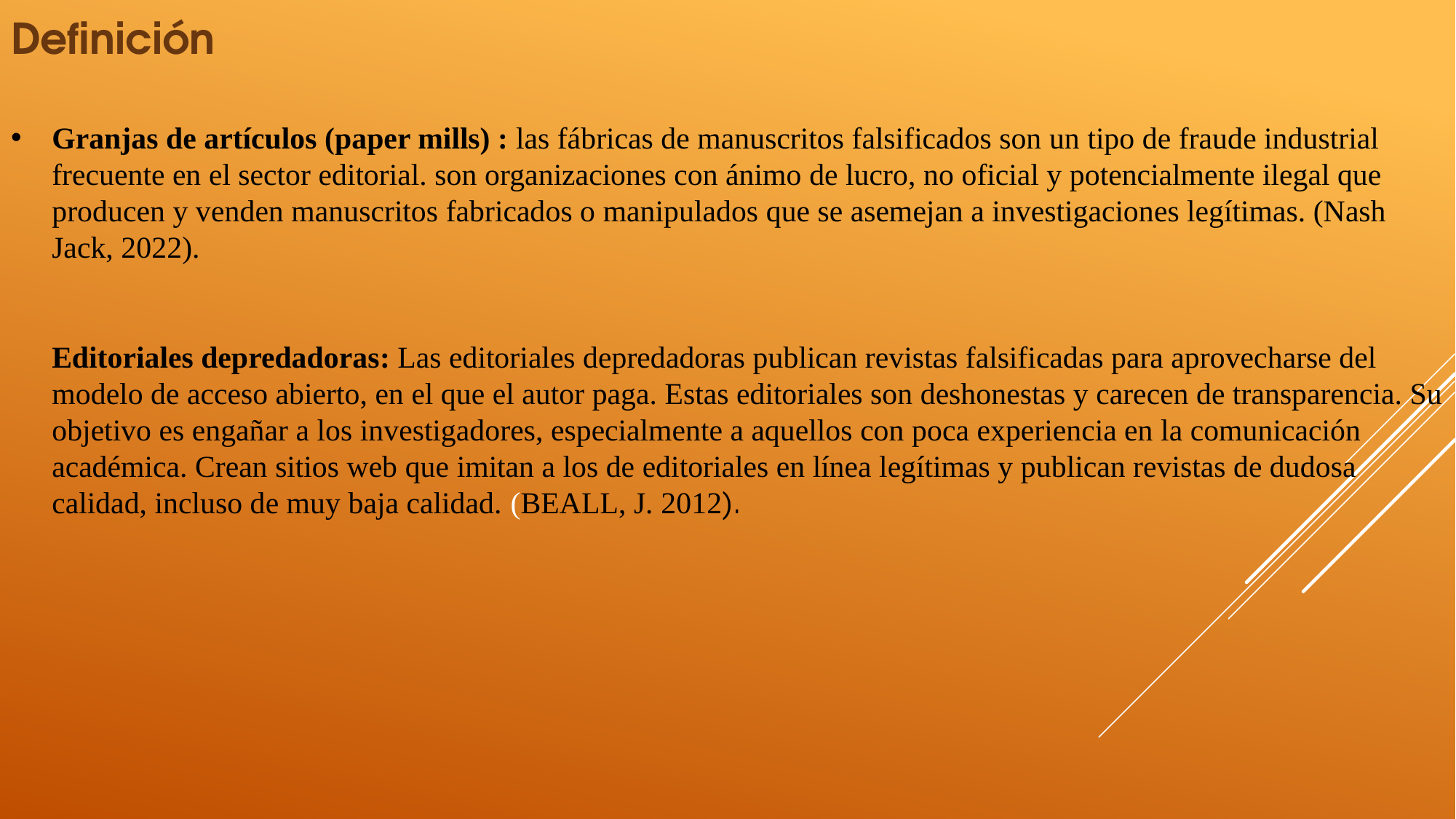

Definición
# Granjas de artículos (paper mills) : las fábricas de manuscritos falsificados son un tipo de fraude industrial frecuente en el sector editorial. son organizaciones con ánimo de lucro, no oficial y potencialmente ilegal que producen y venden manuscritos fabricados o manipulados que se asemejan a investigaciones legítimas. (Nash Jack, 2022). Editoriales depredadoras: Las editoriales depredadoras publican revistas falsificadas para aprovecharse del modelo de acceso abierto, en el que el autor paga. Estas editoriales son deshonestas y carecen de transparencia. Su objetivo es engañar a los investigadores, especialmente a aquellos con poca experiencia en la comunicación académica. Crean sitios web que imitan a los de editoriales en línea legítimas y publican revistas de dudosa calidad, incluso de muy baja calidad. (Beall, J. 2012).